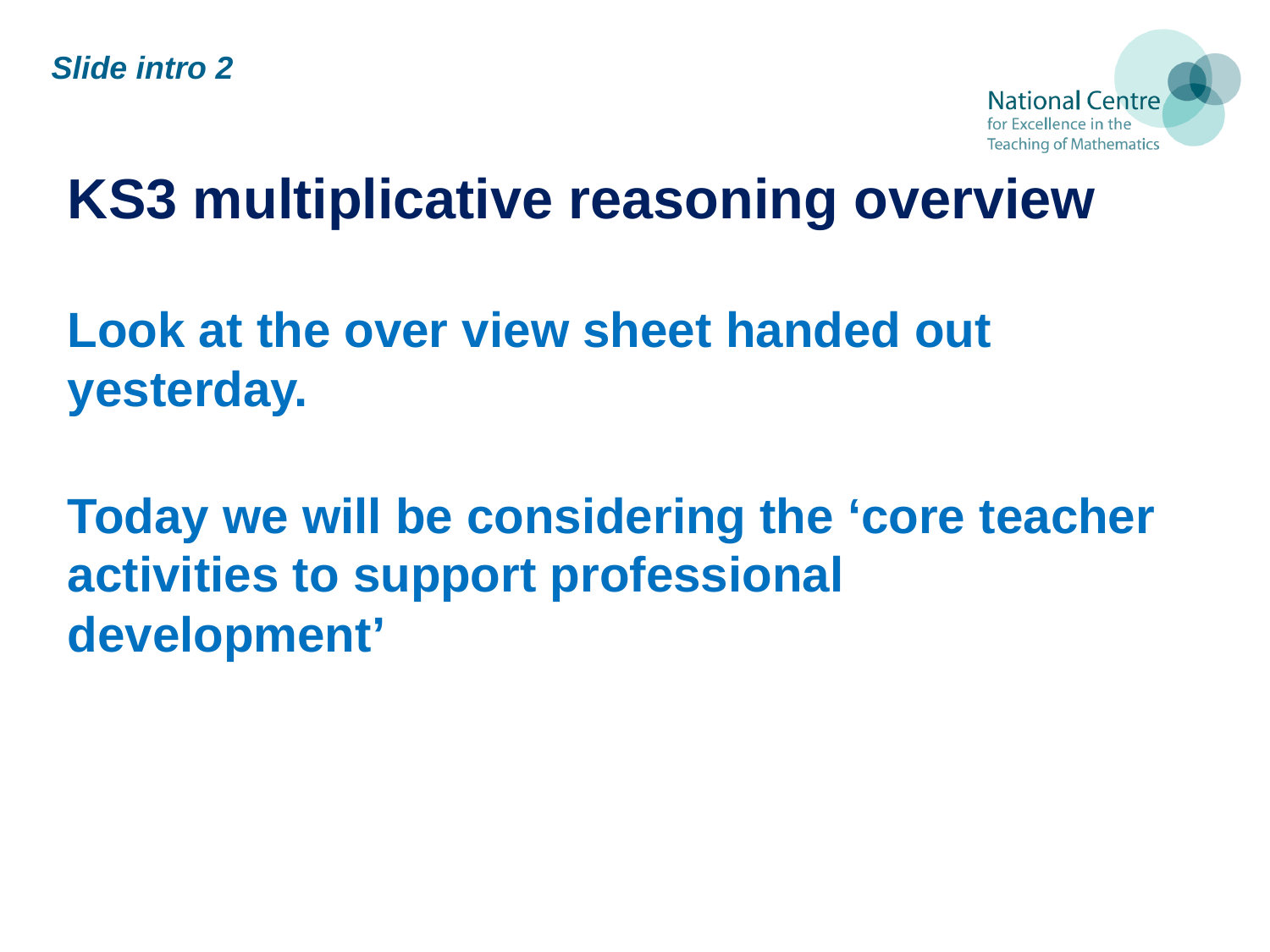

Slide intro 2
KS3 multiplicative reasoning overview

Look at the over view sheet handed out yesterday.

Today we will be considering the ‘core teacher activities to support professional development’